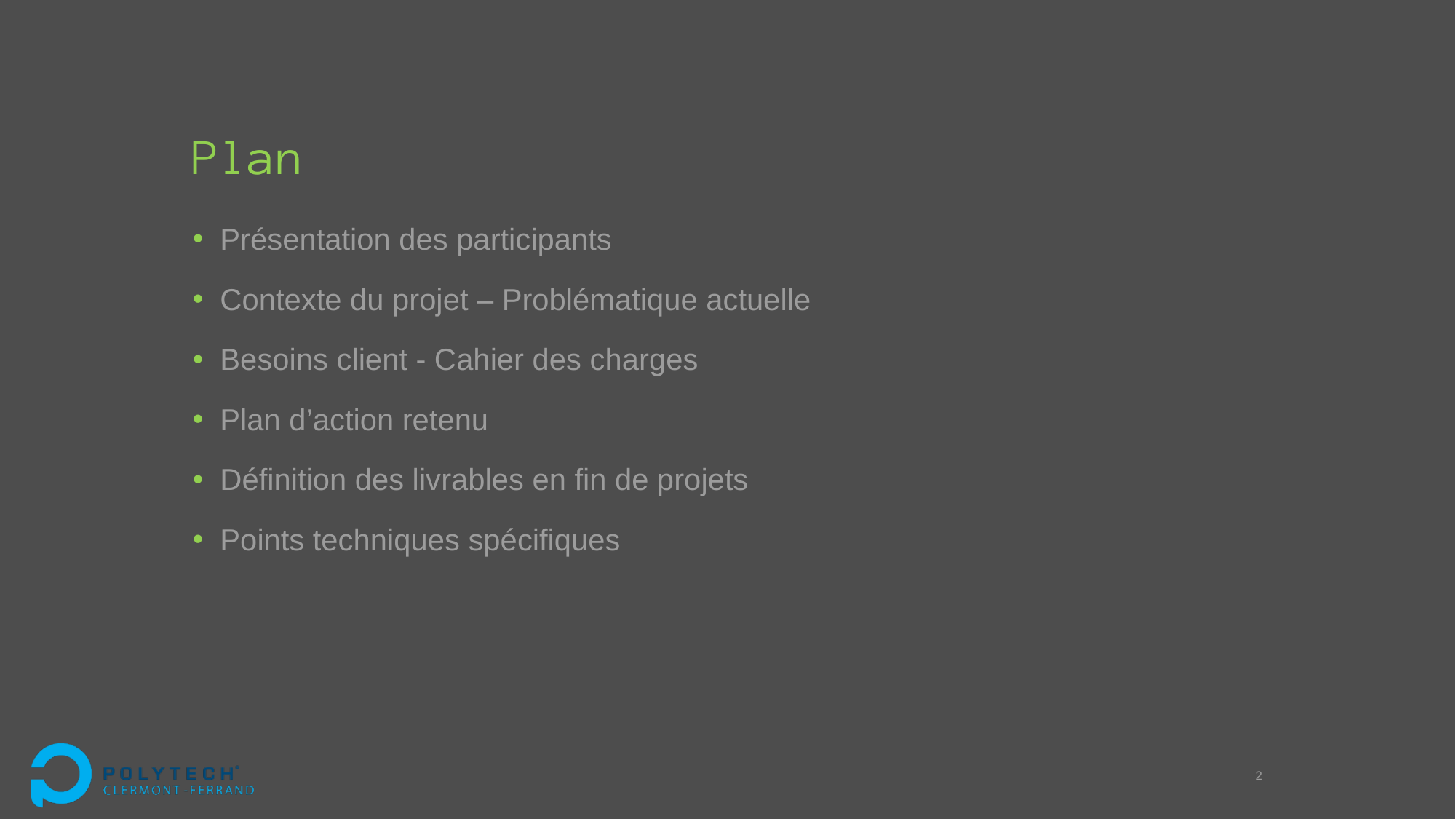

# Plan
Présentation des participants
Contexte du projet – Problématique actuelle
Besoins client - Cahier des charges
Plan d’action retenu
Définition des livrables en fin de projets
Points techniques spécifiques
2